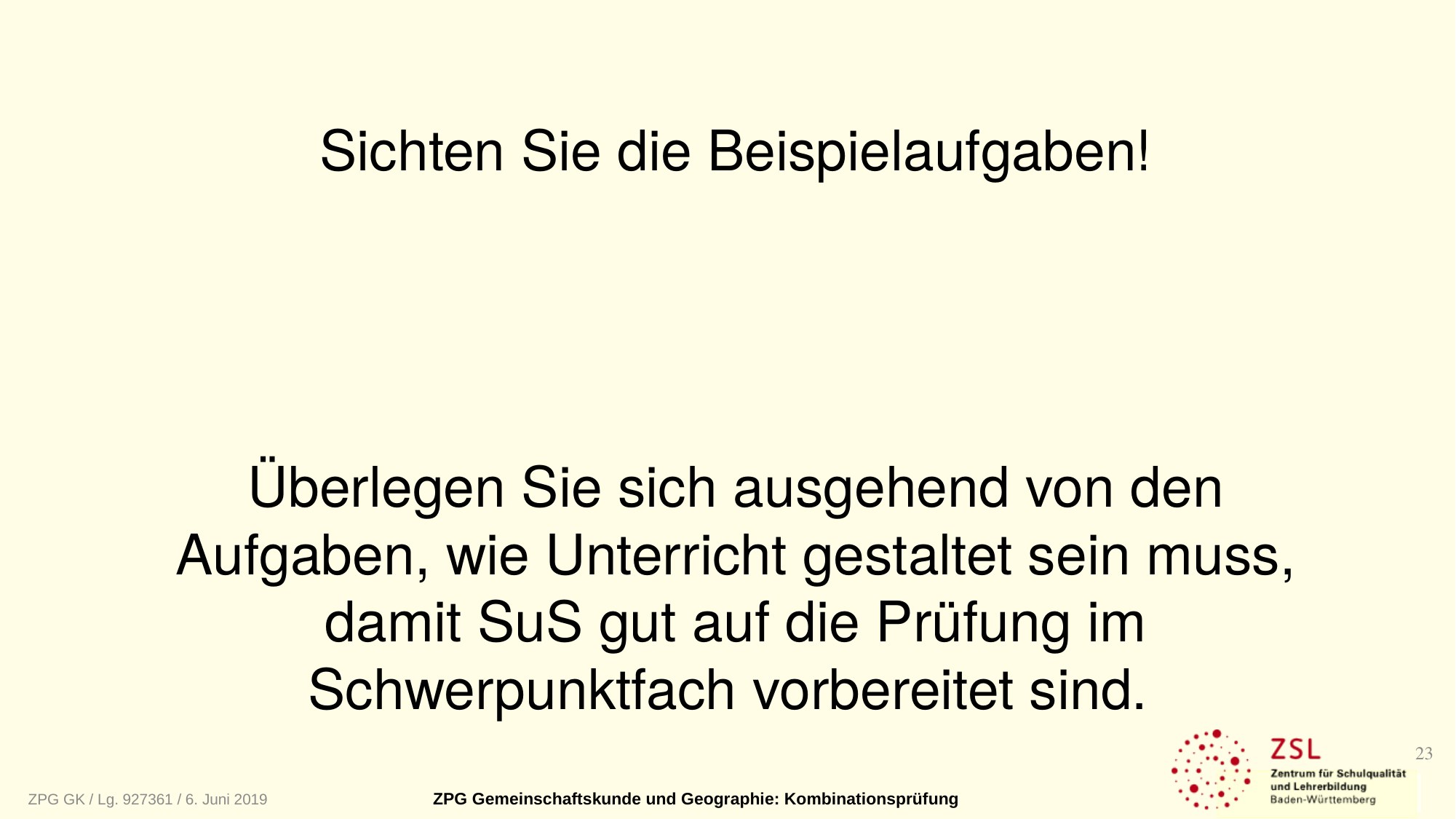

Sichten Sie die Beispielaufgaben!

Überlegen Sie sich ausgehend von den Aufgaben, wie Unterricht gestaltet sein muss, damit SuS gut auf die Prüfung im Schwerpunktfach vorbereitet sind.

23
ZPG GK / Lg. 927361 / 6. Juni 2019